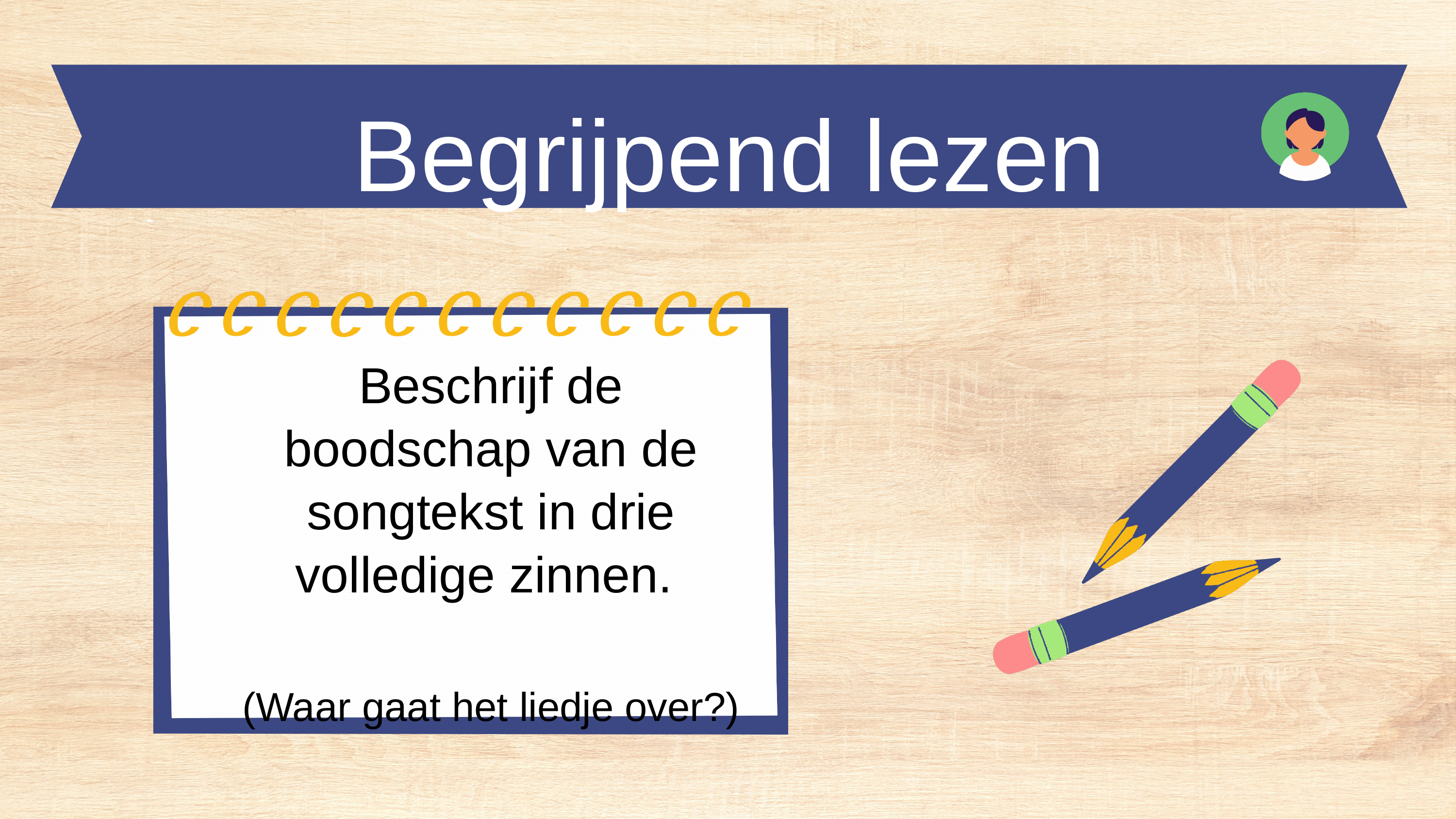

Begrijpend lezen

Beschrijf de boodschap van de songtekst in drie volledige zinnen.

(Waar gaat het liedje over?)